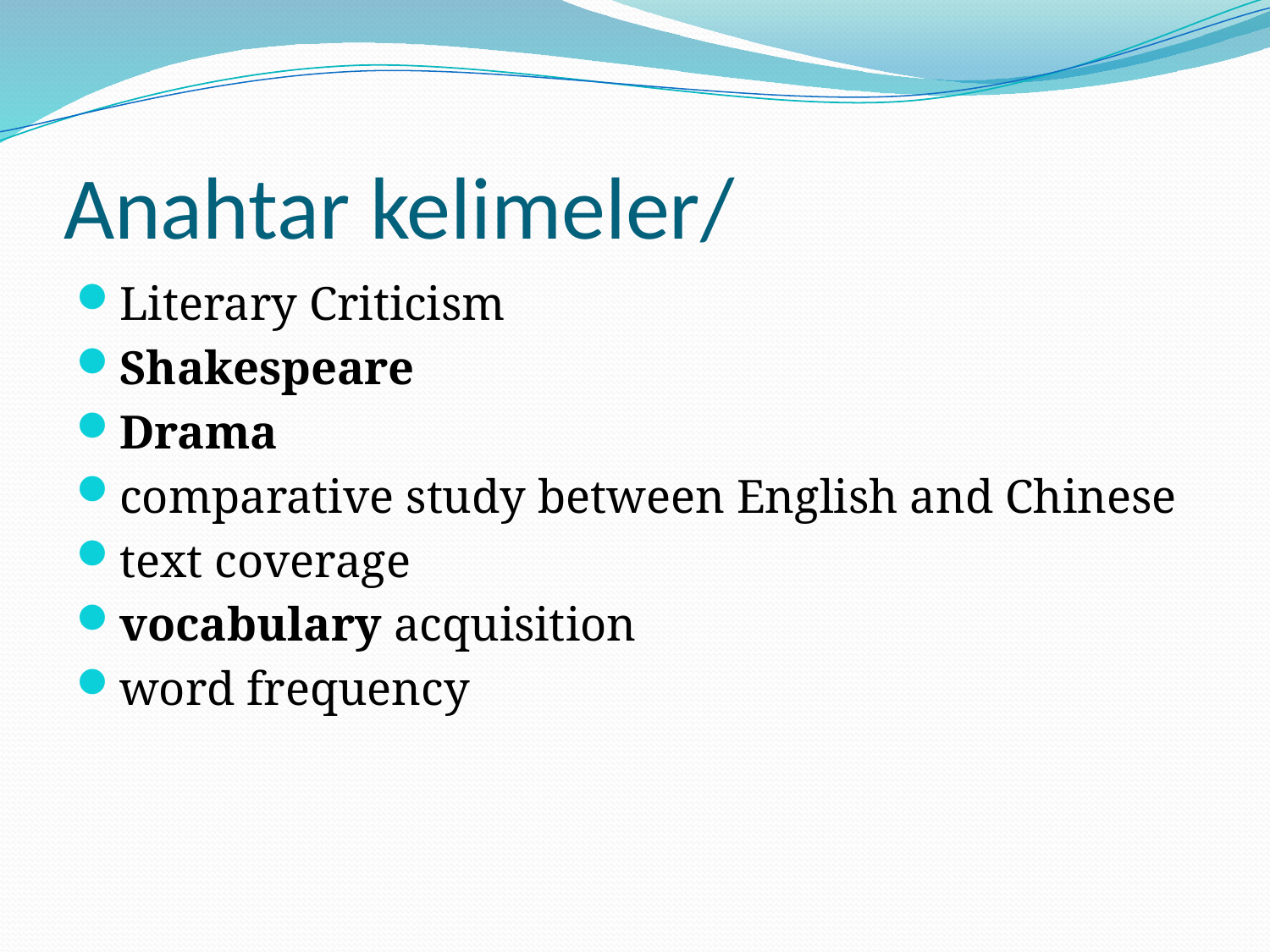

# Anahtar kelimeler/
Literary Criticism
Shakespeare
Drama
comparative study between English and Chinese
text coverage
vocabulary acquisition
word frequency